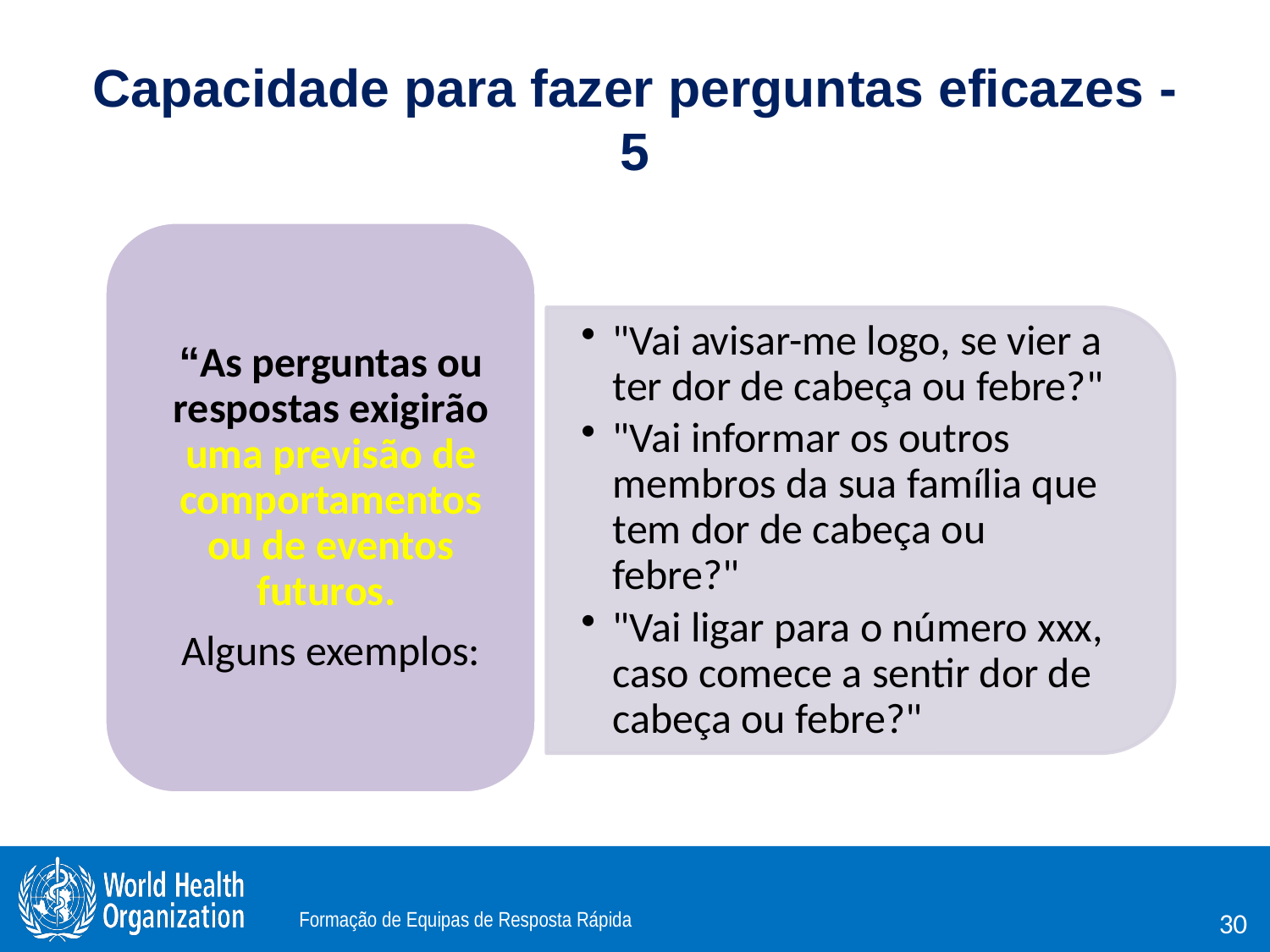

# Capacidade para fazer perguntas eficazes - 5
"Vai avisar-me logo, se vier a ter dor de cabeça ou febre?"
"Vai informar os outros membros da sua família que tem dor de cabeça ou febre?"
"Vai ligar para o número xxx, caso comece a sentir dor de cabeça ou febre?"
“As perguntas ou respostas exigirão uma previsão de comportamentos ou de eventos futuros.
Alguns exemplos: